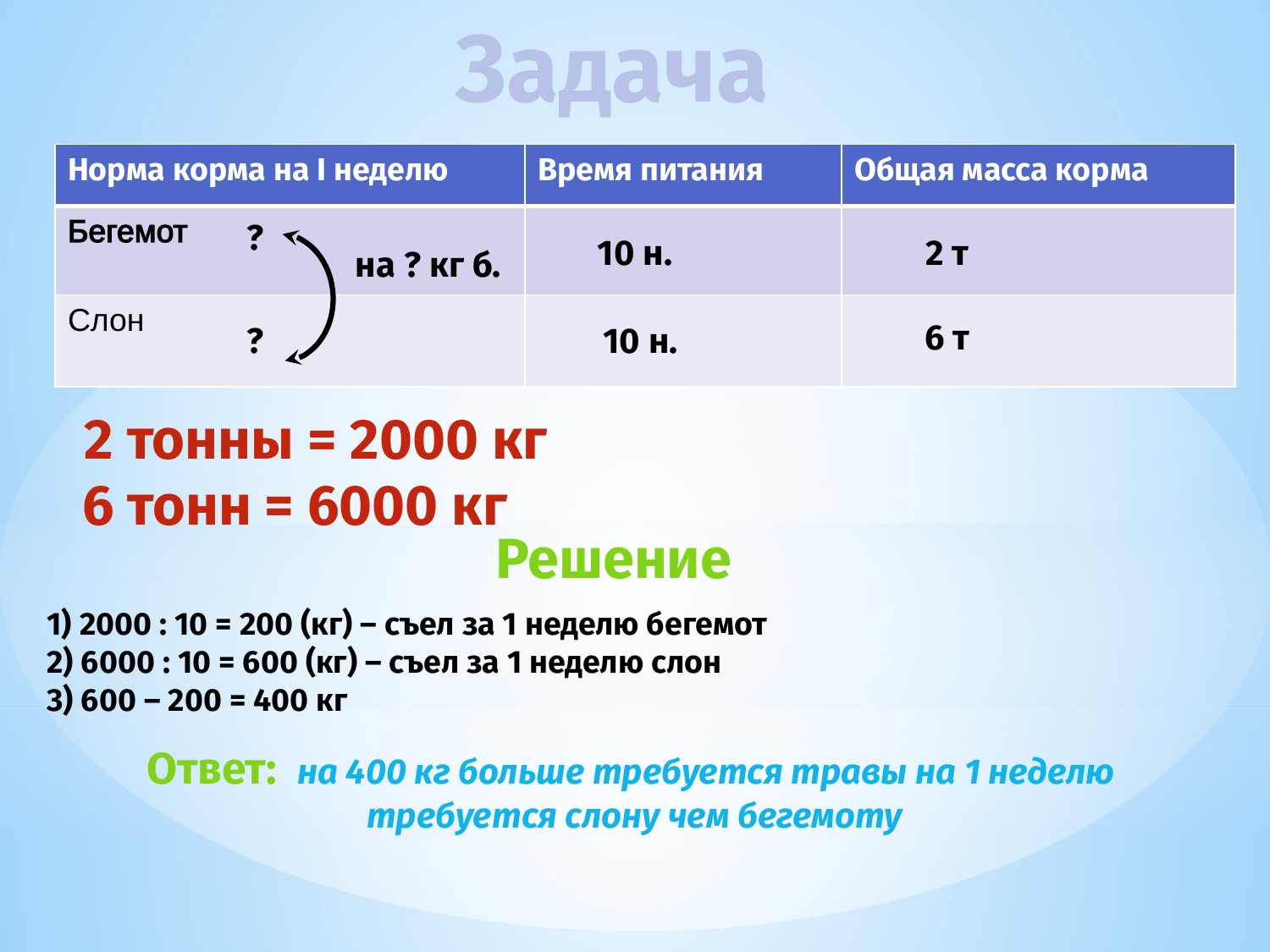

Задача
| Норма корма на I неделю | Время питания | Общая масса корма |
| --- | --- | --- |
| Бегемот |  |  |
| Слон |  |  |
?
10 н.
2 т
на ? кг б.

6 т
?
10 н.
2 тонны = 2000 кг

6 тонн = 6000 кг
Решение
1) 2000 : 10 = 200 (кг) – съел за 1 неделю бегемот
2) 6000 : 10 = 600 (кг) – съел за 1 неделю слон
3) 600 – 200 = 400 кг
Ответ:  на 400 кг больше требуется травы на 1 неделю
требуется слону чем бегемоту